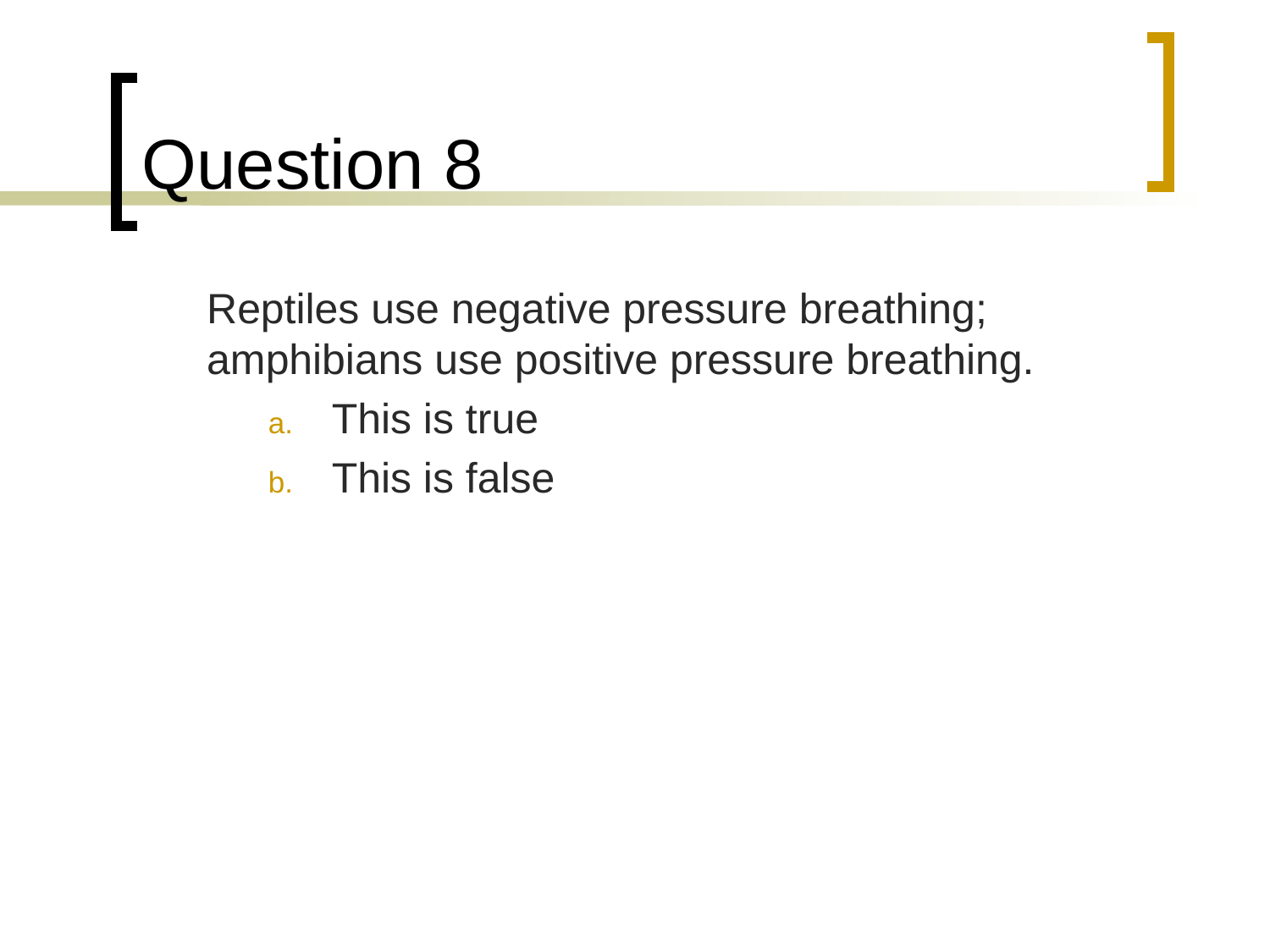

# Question 8
	Reptiles use negative pressure breathing; amphibians use positive pressure breathing.
This is true
This is false